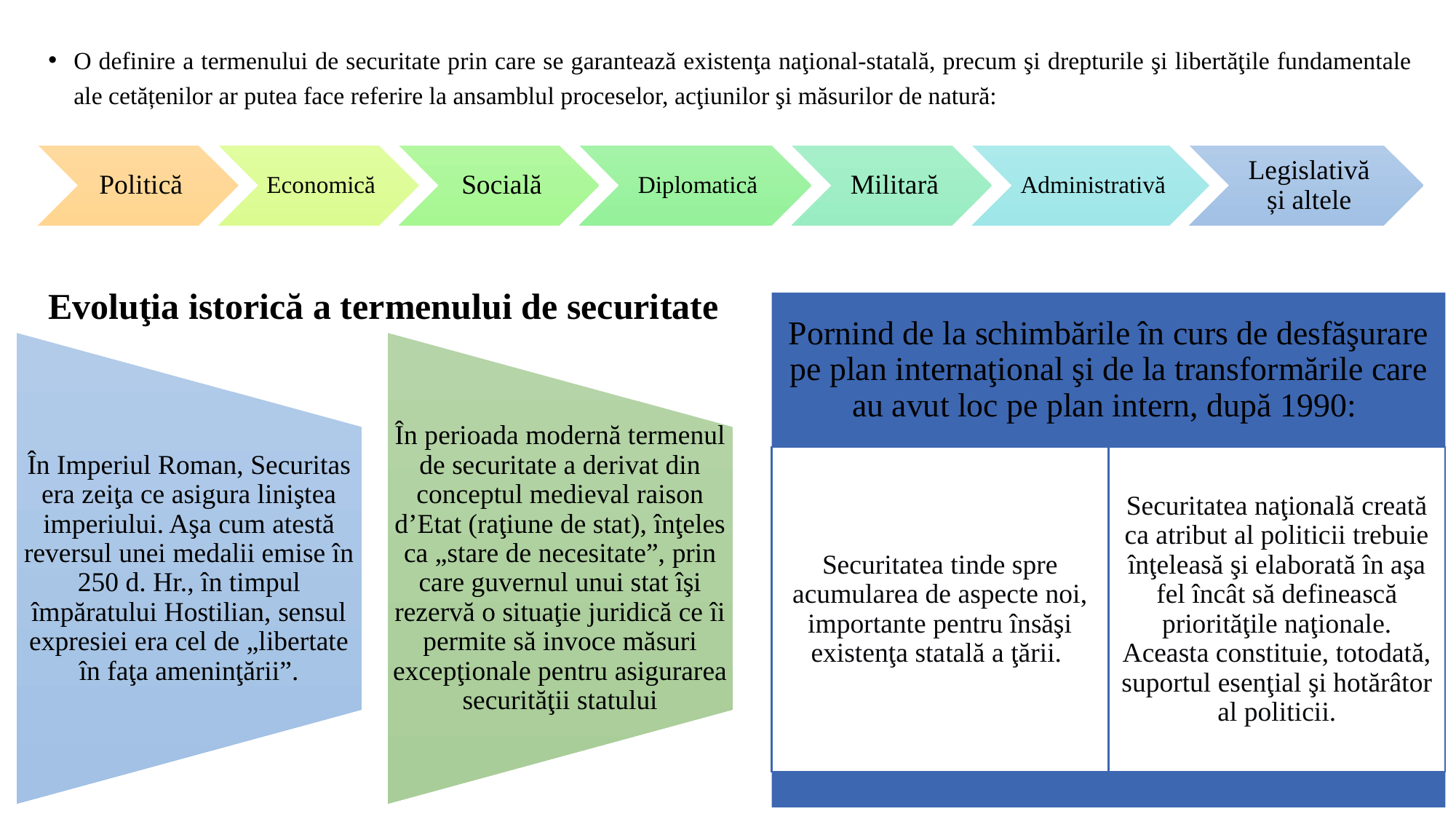

O definire a termenului de securitate prin care se garantează existenţa naţional-statală, precum şi drepturile şi libertăţile fundamentale ale cetățenilor ar putea face referire la ansamblul proceselor, acţiunilor şi măsurilor de natură:
Politică
Economică
Socială
Diplomatică
Militară
Administrativă
Legislativă și altele
Evoluţia istorică a termenului de securitate
Pornind de la schimbările în curs de desfăşurare pe plan internaţional şi de la transformările care au avut loc pe plan intern, după 1990:
Securitatea tinde spre acumularea de aspecte noi, importante pentru însăşi existenţa statală a ţării.
Securitatea naţională creată ca atribut al politicii trebuie înţeleasă şi elaborată în aşa fel încât să definească priorităţile naţionale. Aceasta constituie, totodată, suportul esenţial şi hotărâtor al politicii.
În Imperiul Roman, Securitas era zeiţa ce asigura liniştea imperiului. Aşa cum atestă reversul unei medalii emise în 250 d. Hr., în timpul împăratului Hostilian, sensul expresiei era cel de „libertate în faţa ameninţării”.
În perioada modernă termenul de securitate a derivat din conceptul medieval raison d’Etat (raţiune de stat), înţeles ca „stare de necesitate”, prin care guvernul unui stat îşi rezervă o situaţie juridică ce îi permite să invoce măsuri excepţionale pentru asigurarea securităţii statului